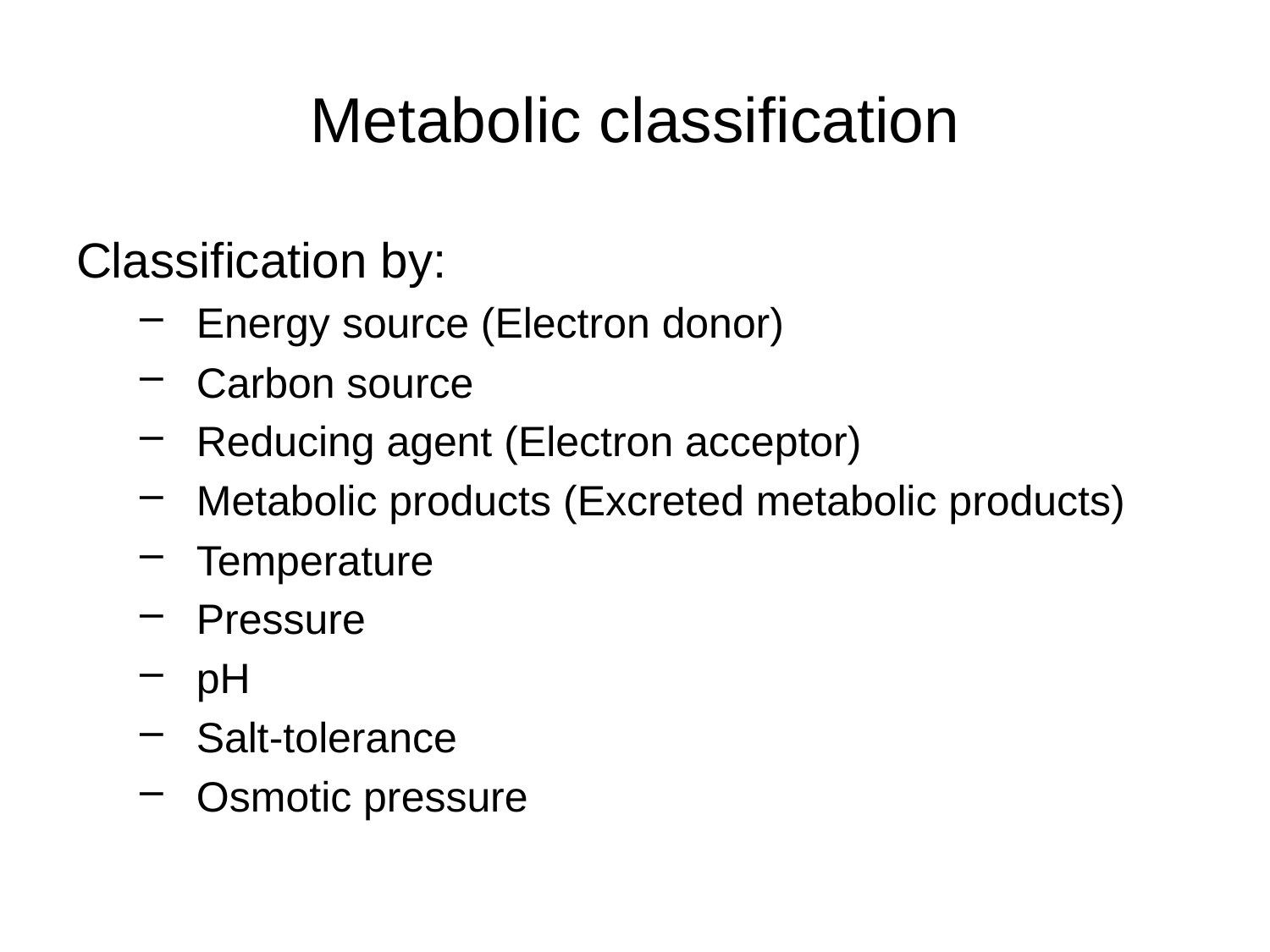

# Metabolic classification
Classification by:
Energy source (Electron donor)
Carbon source
Reducing agent (Electron acceptor)
Metabolic products (Excreted metabolic products)
Temperature
Pressure
pH
Salt-tolerance
Osmotic pressure